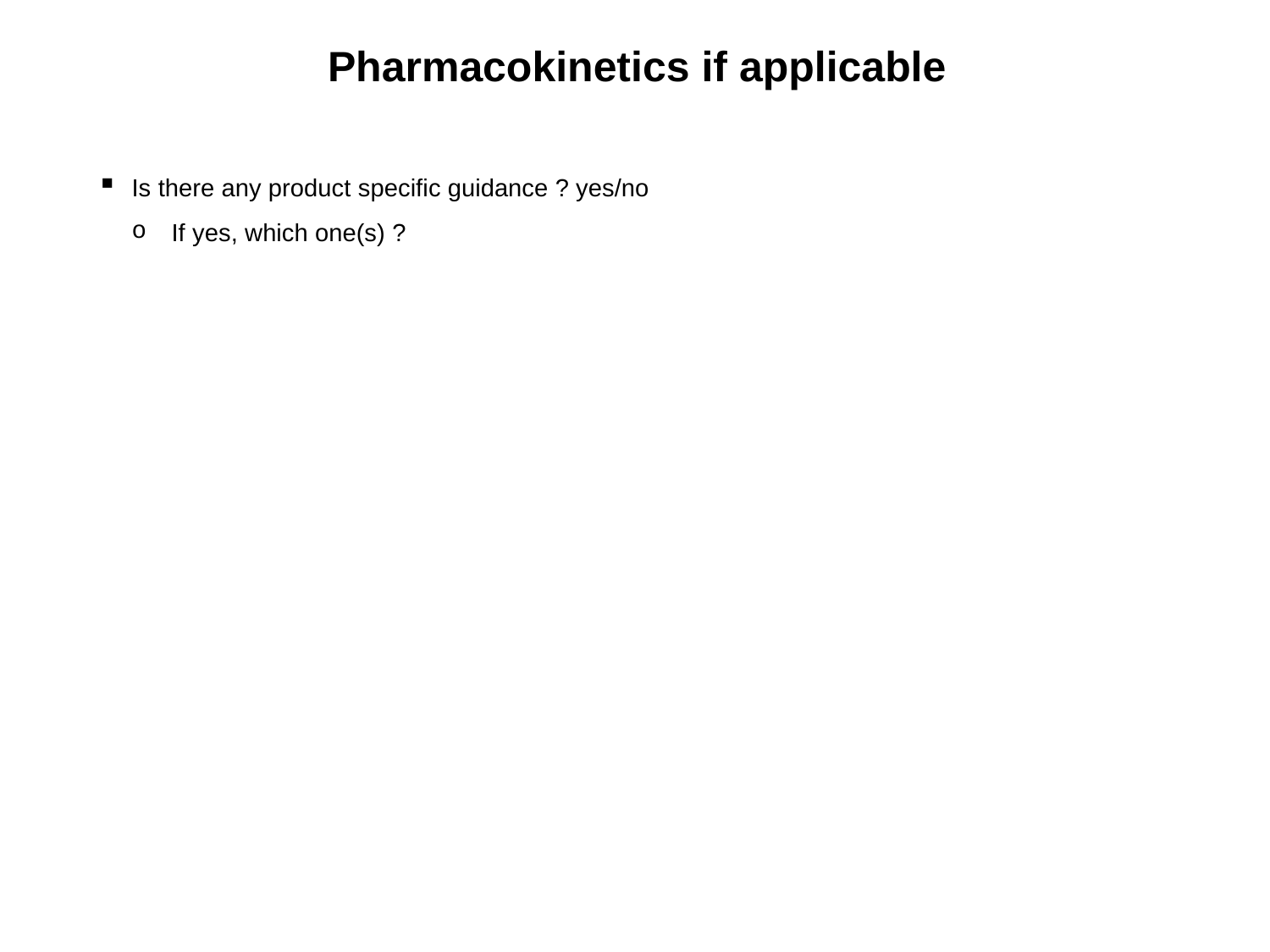

# Pharmacokinetics if applicable
Is there any product specific guidance ? yes/no
If yes, which one(s) ?

17